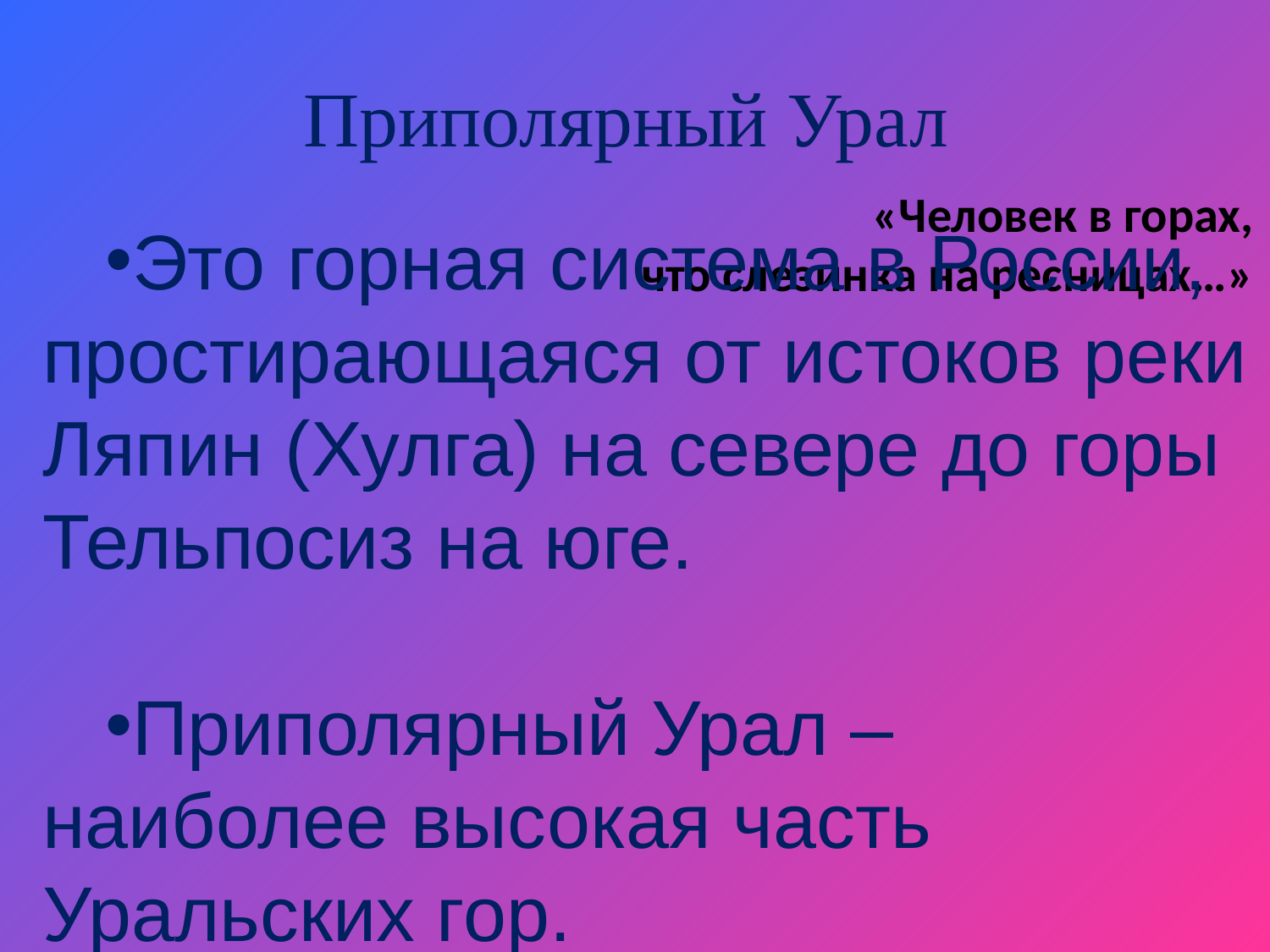

# Приполярный Урал
«Человек в горах,
что слезинка на ресницах…»
Это горная система в России, простирающаяся от истоков реки Ляпин (Хулга) на севере до горы Тельпосиз на юге.

Приполярный Урал – наиболее высокая часть Уральских гор.